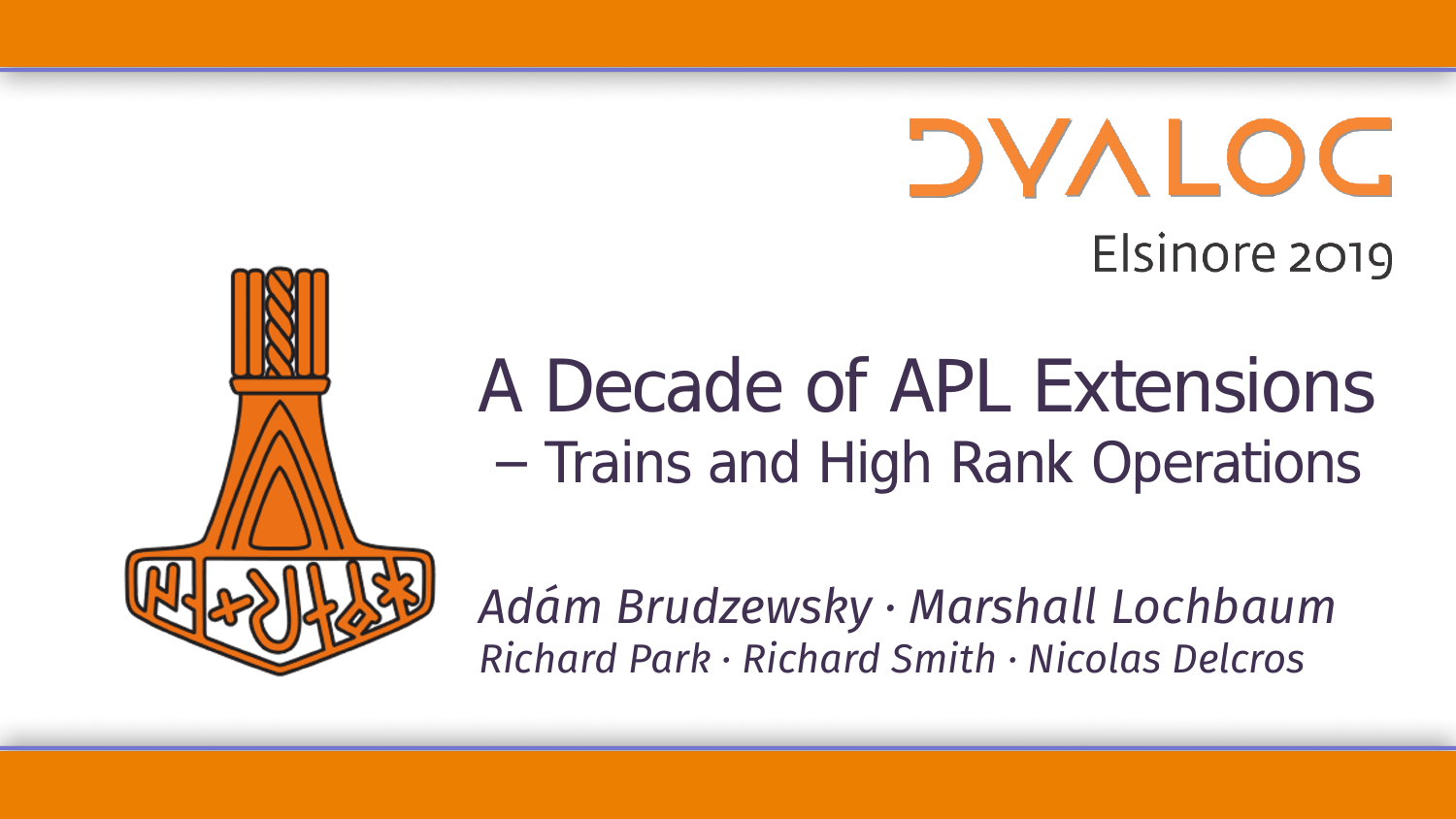

# A Decade of APL Extensions – Trains and High Rank Operations
Adám Brudzewsky ∙ Marshall Lochbaum
Richard Park ∙ Richard Smith ∙ Nicolas Delcros